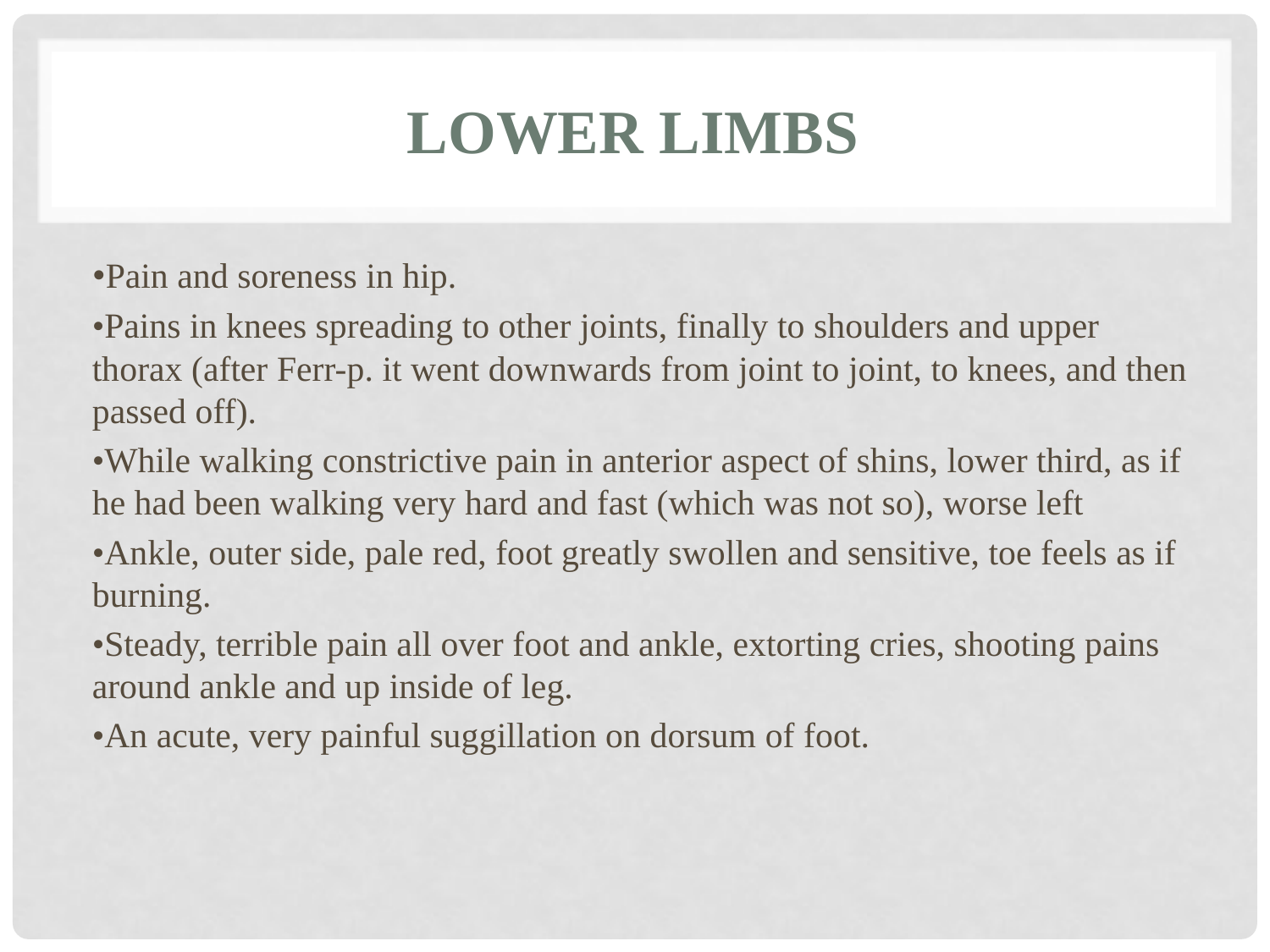

# Lower Limbs
•Pain and soreness in hip.
•Pains in knees spreading to other joints, finally to shoulders and upper thorax (after Ferr-p. it went downwards from joint to joint, to knees, and then passed off).
•While walking constrictive pain in anterior aspect of shins, lower third, as if he had been walking very hard and fast (which was not so), worse left
•Ankle, outer side, pale red, foot greatly swollen and sensitive, toe feels as if burning.
•Steady, terrible pain all over foot and ankle, extorting cries, shooting pains around ankle and up inside of leg.
•An acute, very painful suggillation on dorsum of foot.